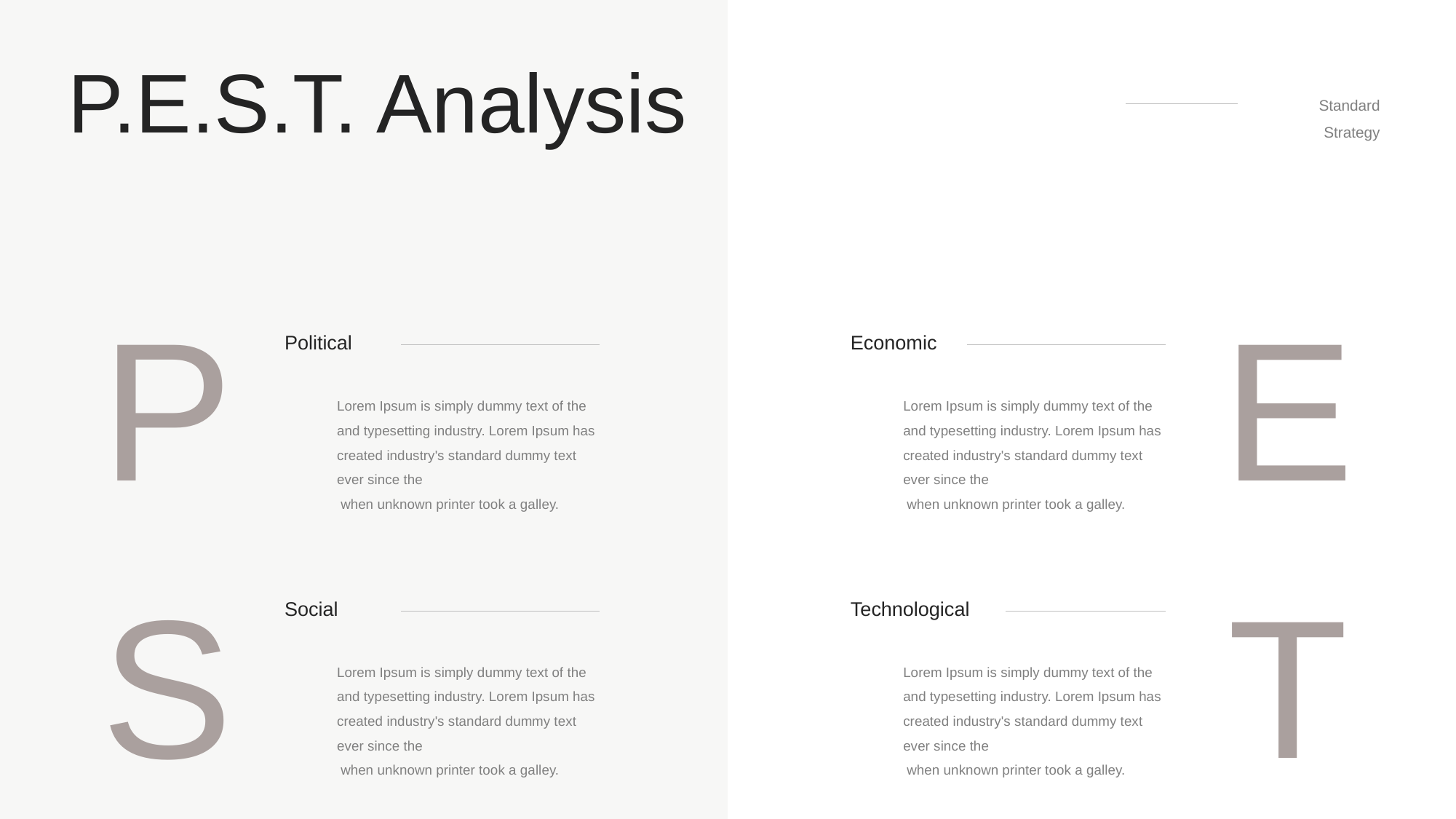

P.E.S.T. Analysis
Standard Strategy
P
E
Political
Economic
Lorem Ipsum is simply dummy text of the and typesetting industry. Lorem Ipsum has created industry's standard dummy text ever since the
 when unknown printer took a galley.
Lorem Ipsum is simply dummy text of the and typesetting industry. Lorem Ipsum has created industry's standard dummy text ever since the
 when unknown printer took a galley.
S
T
Social
Technological
Lorem Ipsum is simply dummy text of the and typesetting industry. Lorem Ipsum has created industry's standard dummy text ever since the
 when unknown printer took a galley.
Lorem Ipsum is simply dummy text of the and typesetting industry. Lorem Ipsum has created industry's standard dummy text ever since the
 when unknown printer took a galley.